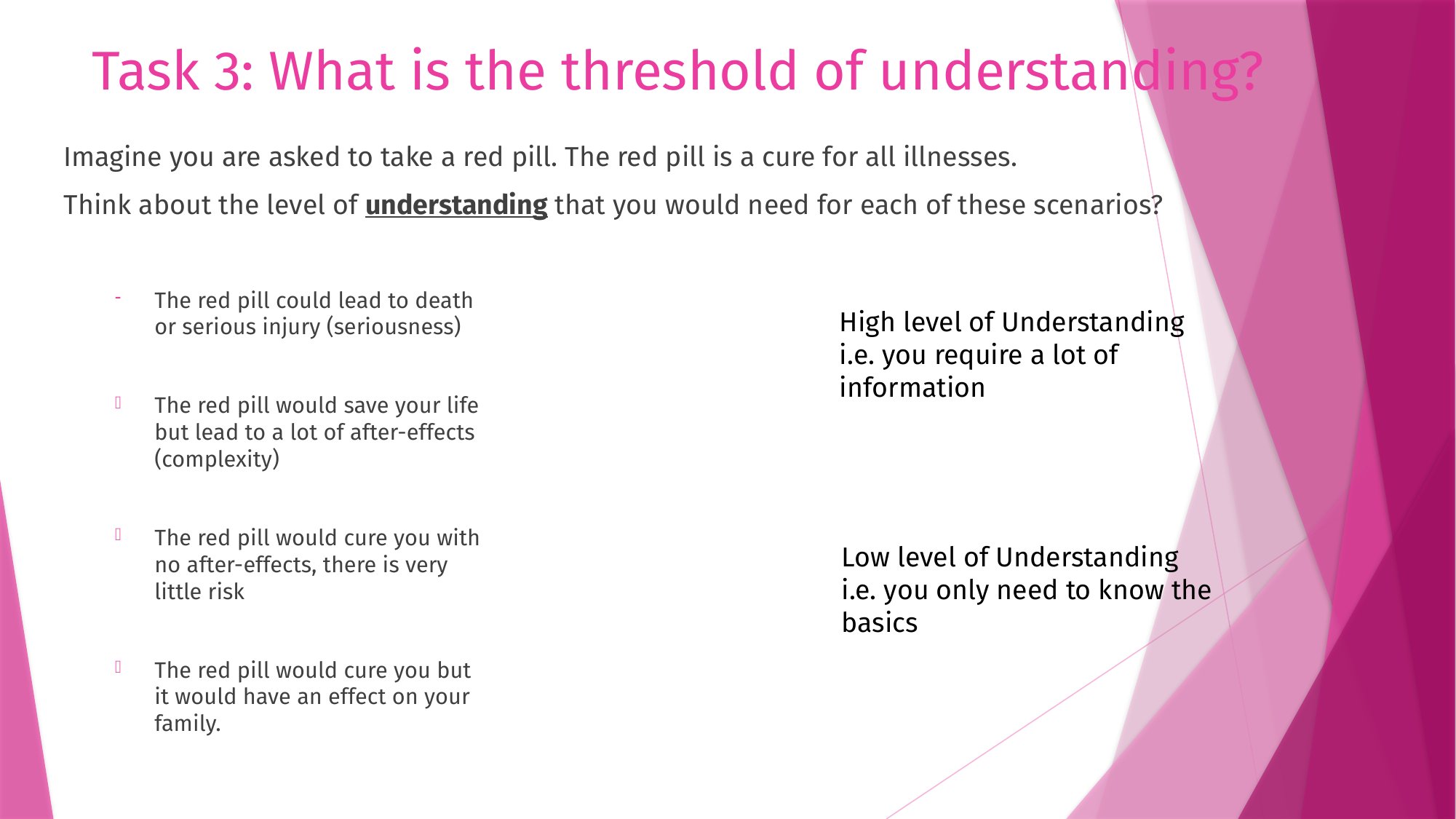

# Task 3: What is the threshold of understanding?
Imagine you are asked to take a red pill. The red pill is a cure for all illnesses.
Think about the level of understanding that you would need for each of these scenarios?

The red pill could lead to death or serious injury (seriousness)

The red pill would save your life but lead to a lot of after-effects (complexity)

The red pill would cure you with no after-effects, there is very little risk

The red pill would cure you but it would have an effect on your family.

High level of Understanding i.e. you require a lot of information
Low level of Understanding i.e. you only need to know the basics